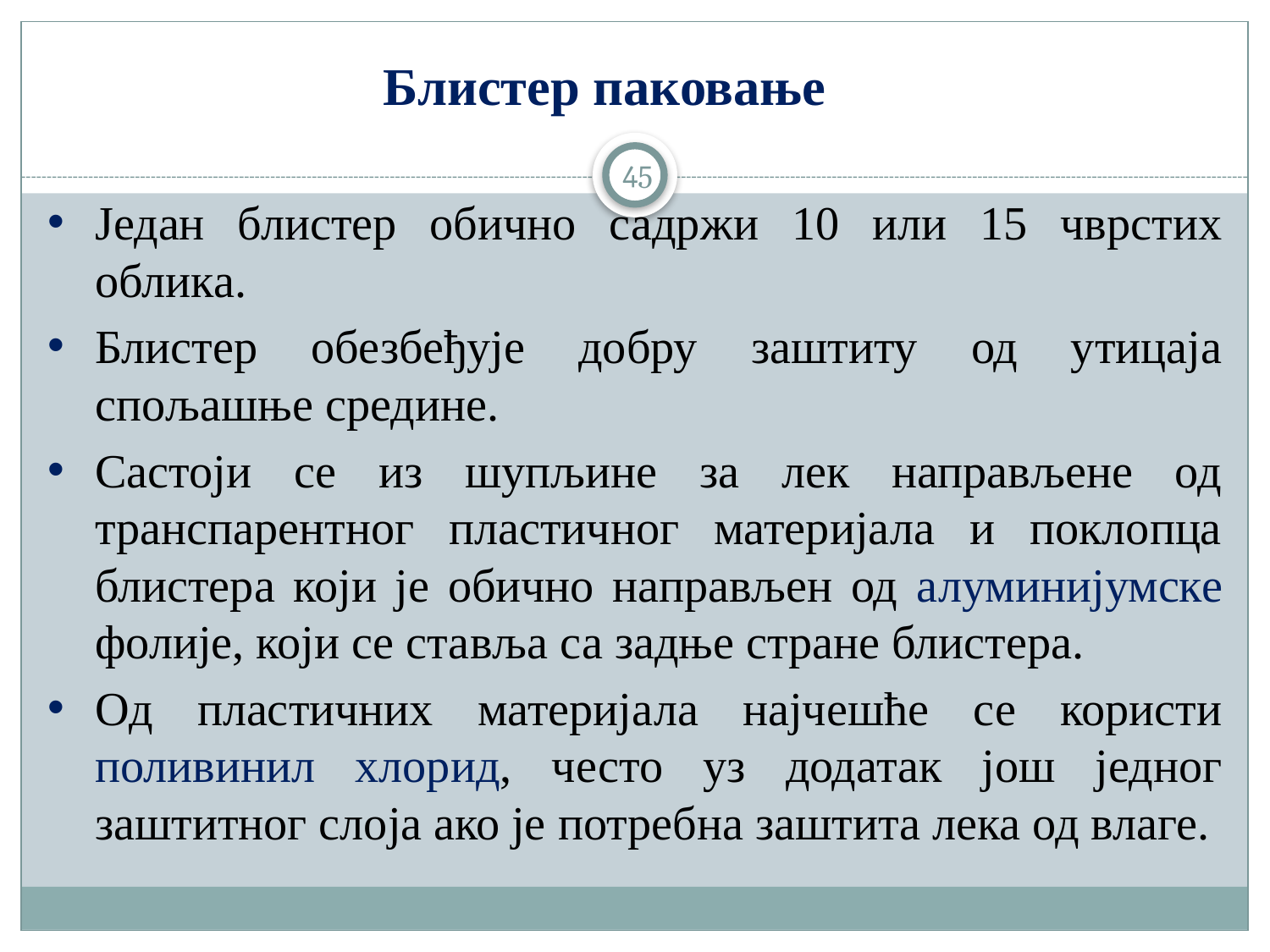

Блистер паковање
45

Један блистер обично садржи 10 или 15 чврстих облика.
Блистер обезбеђује добру заштиту од утицаја спољашње средине.
Састоји се из шупљине за лек направљене од транспарентног пластичног материјала и поклопца блистера који је обично направљен од алуминијумске фолије, који се ставља са задње стране блистера.
Од пластичних материјала најчешће се користи поливинил хлорид, често уз додатак још једног заштитног слоја ако је потребна заштита лека од влаге.